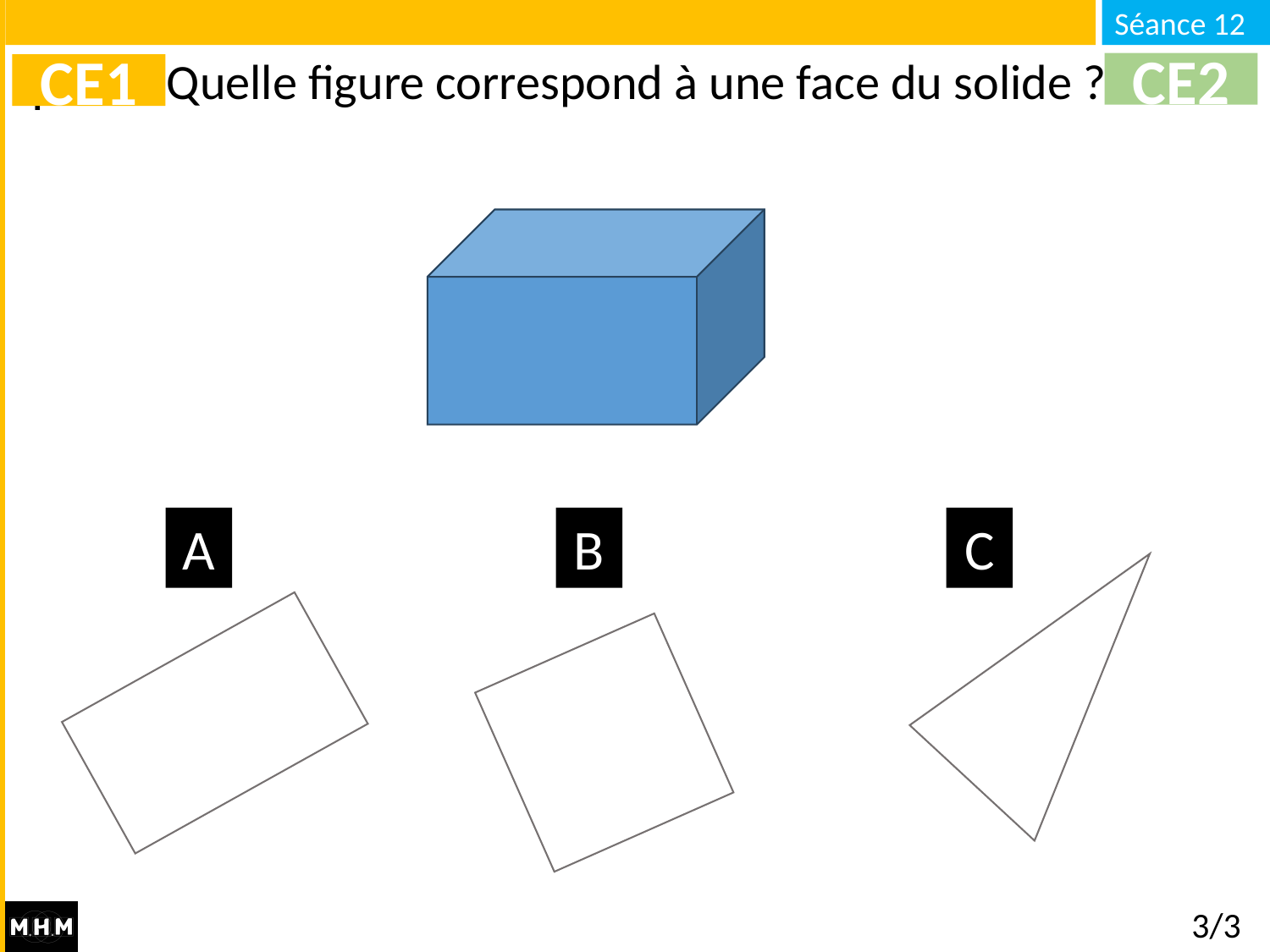

# Quelle figure correspond à une face du solide ?
CE2
CE1

A
B
C

3/3